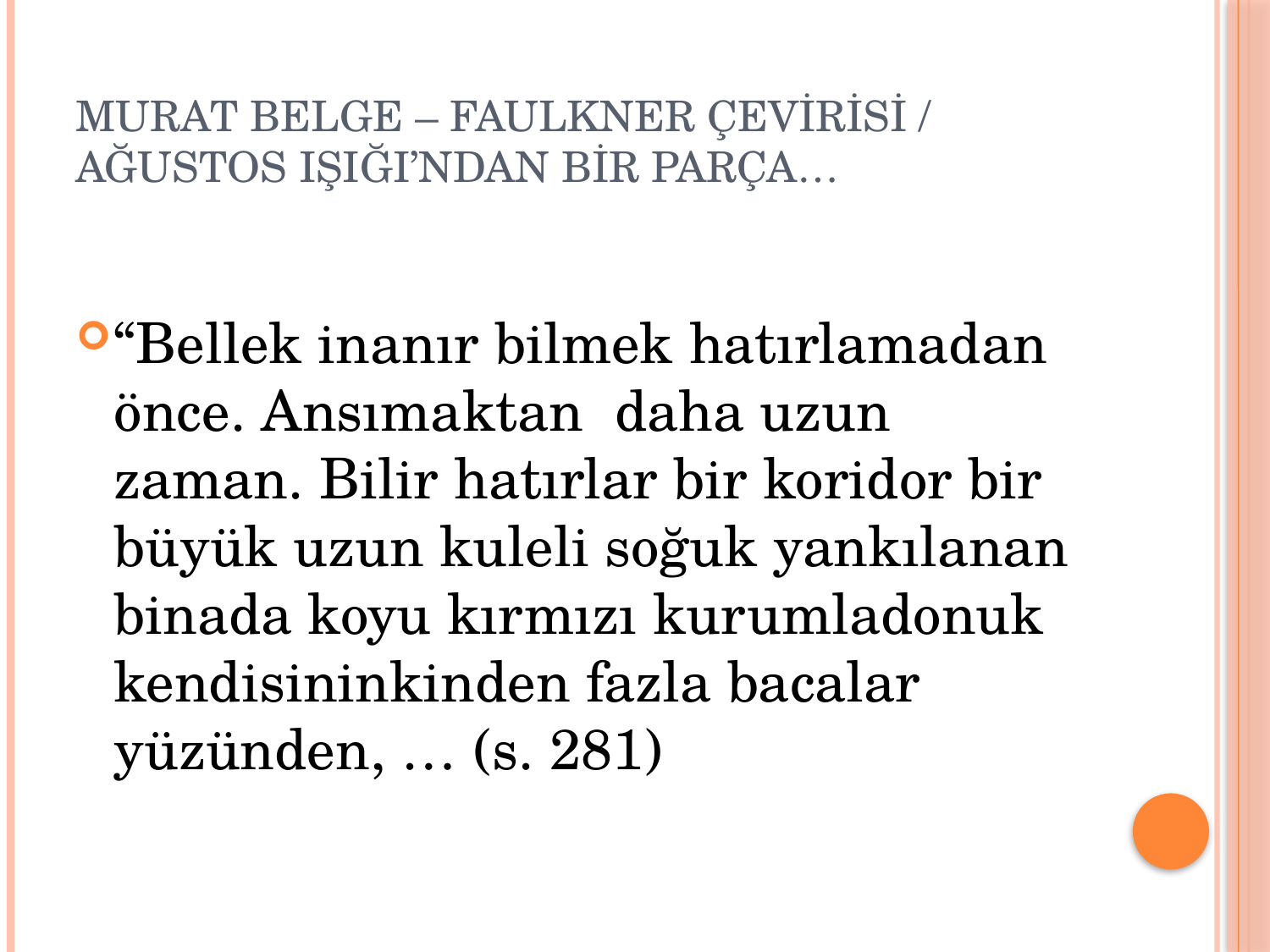

# Murat BELGE – Faulkner çevirisi / ağustos ışığı’ndan bir parça…

“Bellek inanır bilmek hatırlamadan önce. Ansımaktan  daha uzun zaman. Bilir hatırlar bir koridor bir büyük uzun kuleli soğuk yankılanan binada koyu kırmızı kurumladonuk kendisininkinden fazla bacalar yüzünden, … (s. 281)